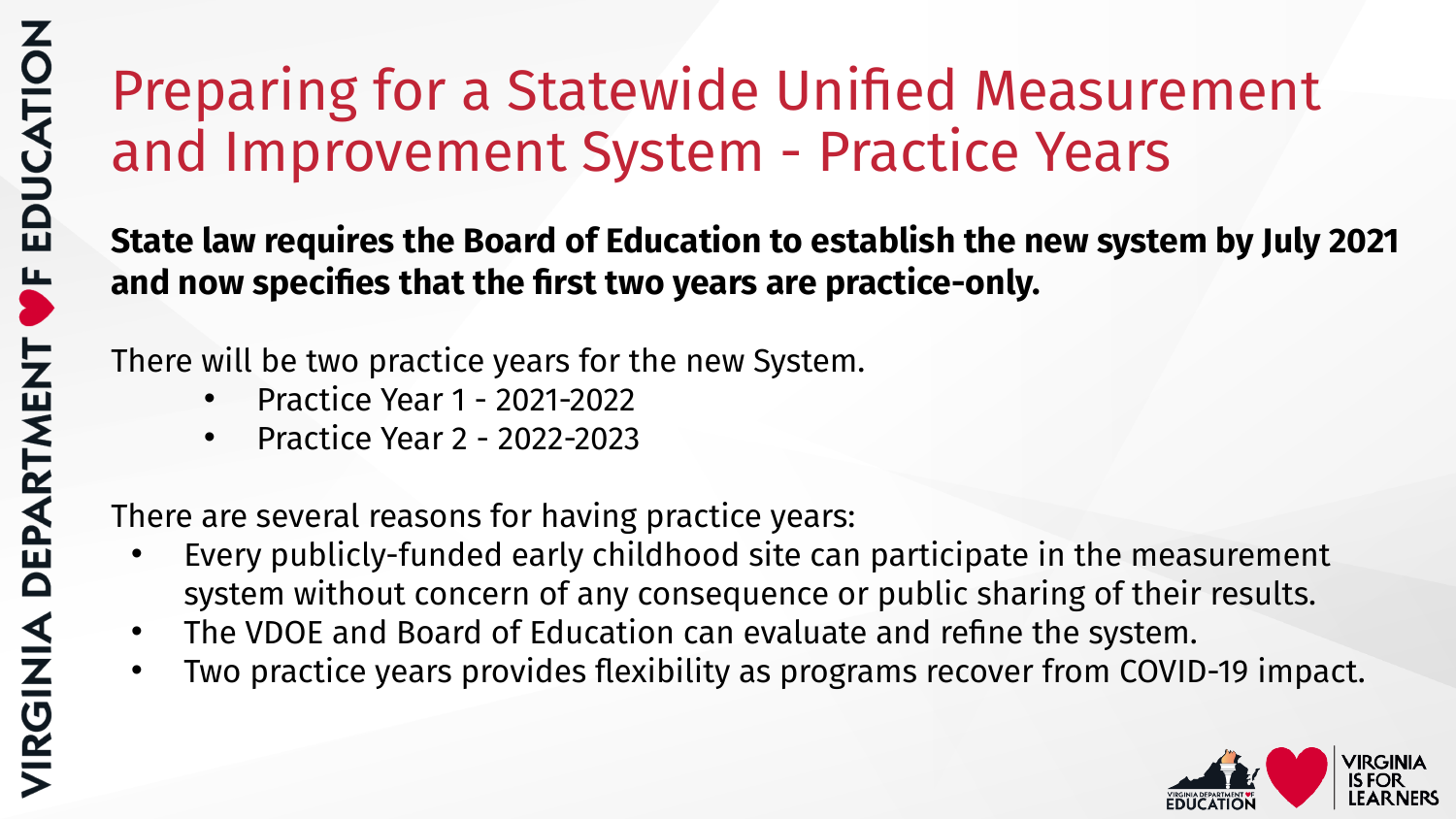

# Preparing for a Statewide Unified Measurement and Improvement System - Practice Years
State law requires the Board of Education to establish the new system by July 2021 and now specifies that the first two years are practice-only.

There will be two practice years for the new System.
Practice Year 1 - 2021-2022
Practice Year 2 - 2022-2023

There are several reasons for having practice years:
Every publicly-funded early childhood site can participate in the measurement system without concern of any consequence or public sharing of their results.
The VDOE and Board of Education can evaluate and refine the system.
Two practice years provides flexibility as programs recover from COVID-19 impact.